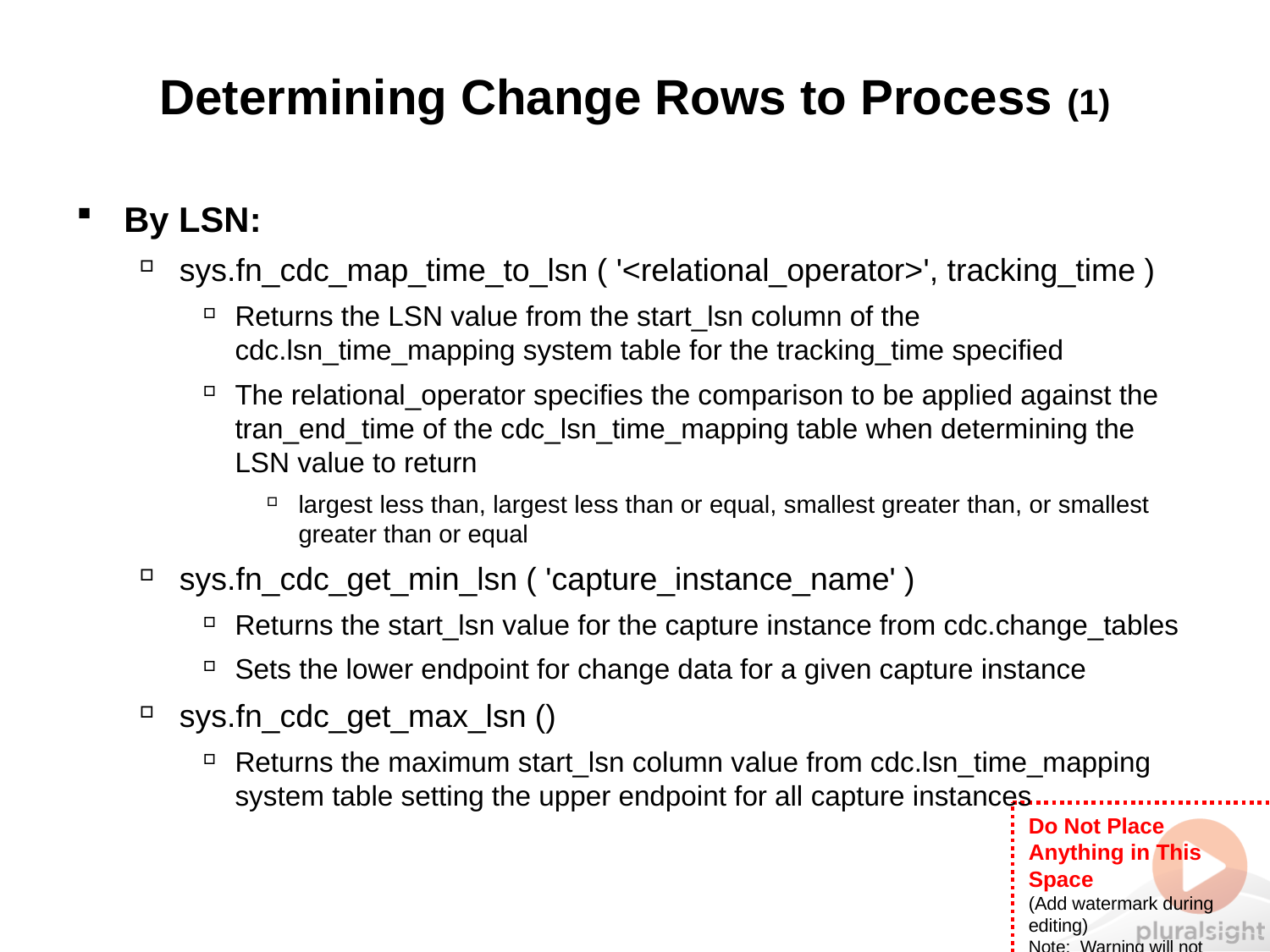

# Determining Change Rows to Process (1)
By LSN:
sys.fn_cdc_map_time_to_lsn ( '<relational_operator>', tracking_time )
Returns the LSN value from the start_lsn column of the cdc.lsn_time_mapping system table for the tracking_time specified
The relational_operator specifies the comparison to be applied against the tran_end_time of the cdc_lsn_time_mapping table when determining the LSN value to return
largest less than, largest less than or equal, smallest greater than, or smallest greater than or equal
sys.fn_cdc_get_min_lsn ( 'capture_instance_name' )
Returns the start_lsn value for the capture instance from cdc.change_tables
Sets the lower endpoint for change data for a given capture instance
sys.fn_cdc_get_max_lsn ()
Returns the maximum start_lsn column value from cdc.lsn_time_mapping system table setting the upper endpoint for all capture instances